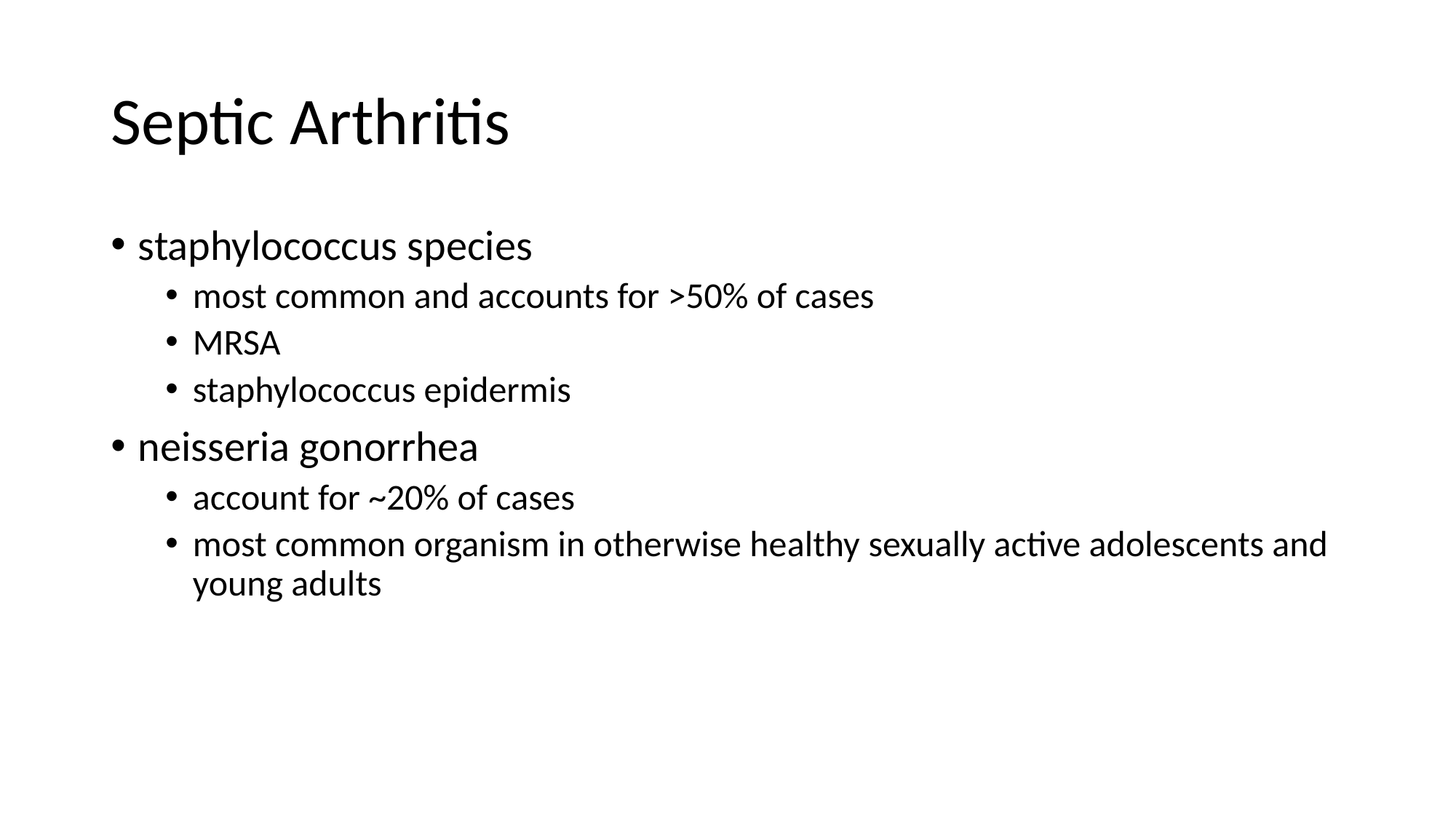

# Septic Arthritis
staphylococcus species
most common and accounts for >50% of cases
MRSA
staphylococcus epidermis
neisseria gonorrhea
account for ~20% of cases
most common organism in otherwise healthy sexually active adolescents and young adults